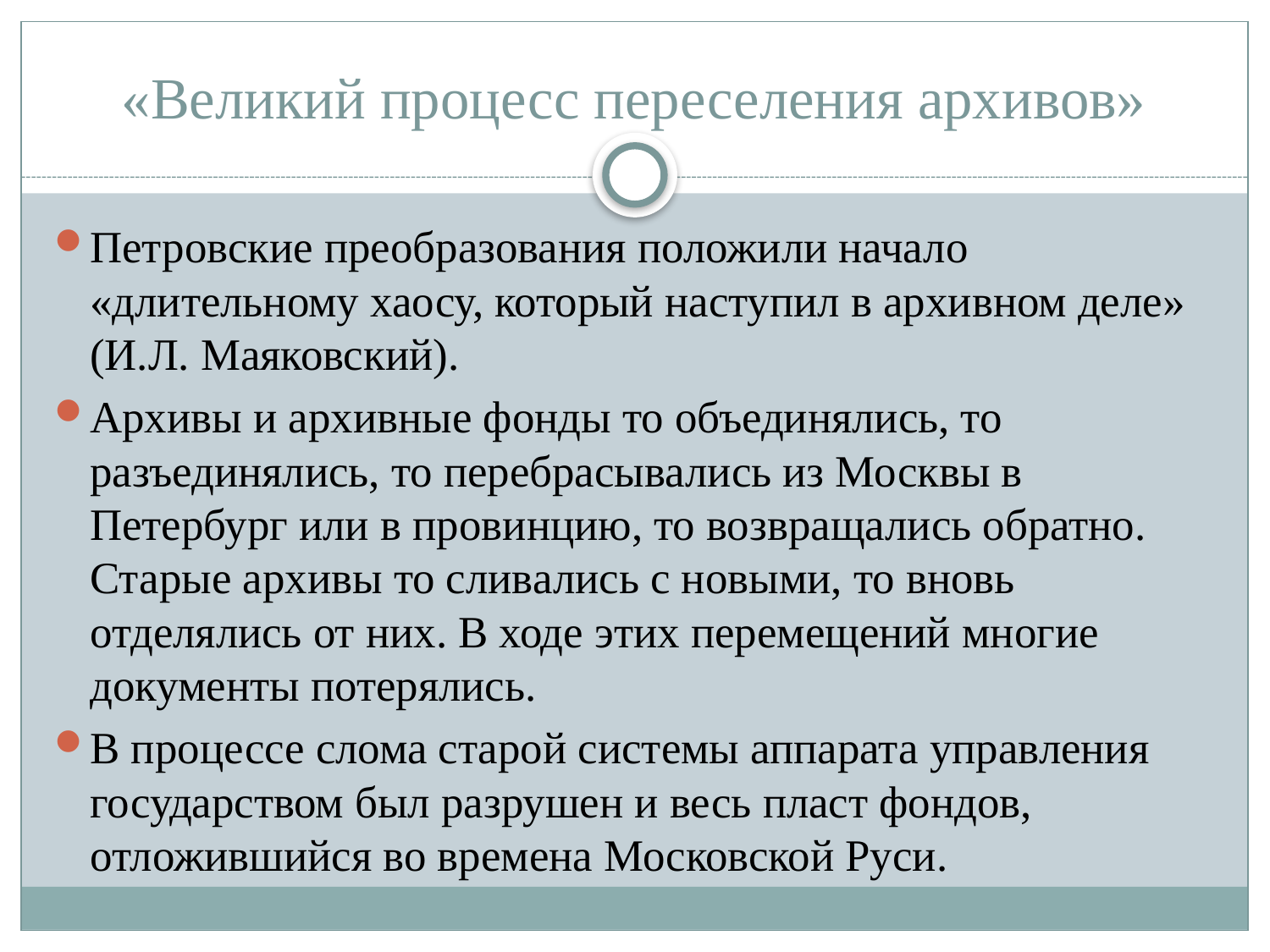

# «Великий процесс переселения архивов»
Петровские преобразования положили начало  «длительному хаосу, который наступил в архивном деле» (И.Л. Маяковский).
Архивы и архивные фонды то объединялись, то разъединялись, то перебрасывались из Москвы в Петербург или в провинцию, то возвращались обратно. Старые архивы то сливались с новыми, то вновь отделялись от них. В ходе этих перемещений многие документы потерялись.
В процессе слома старой системы аппарата управления государством был разрушен и весь пласт фондов, отложившийся во времена Московской Руси.